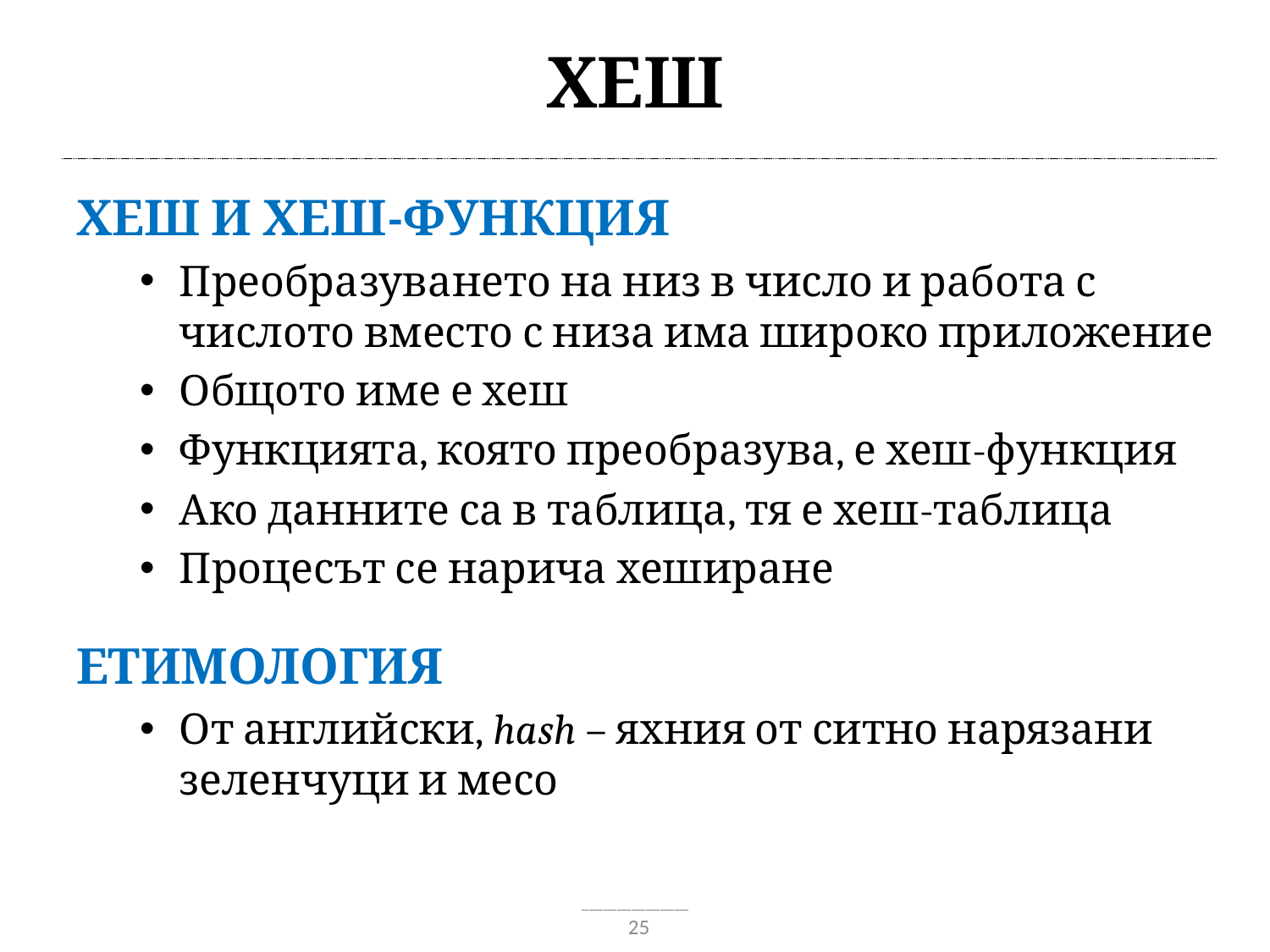

# Хеш
Хеш и хеш-функция
Преобразуването на низ в число и работа с числото вместо с низа има широко приложение
Общото име е хеш
Функцията, която преобразува, е хеш-функция
Ако данните са в таблица, тя е хеш-таблица
Процесът се нарича хеширане
Етимология
От английски, hash – яхния от ситно нарязани зеленчуци и месо
25